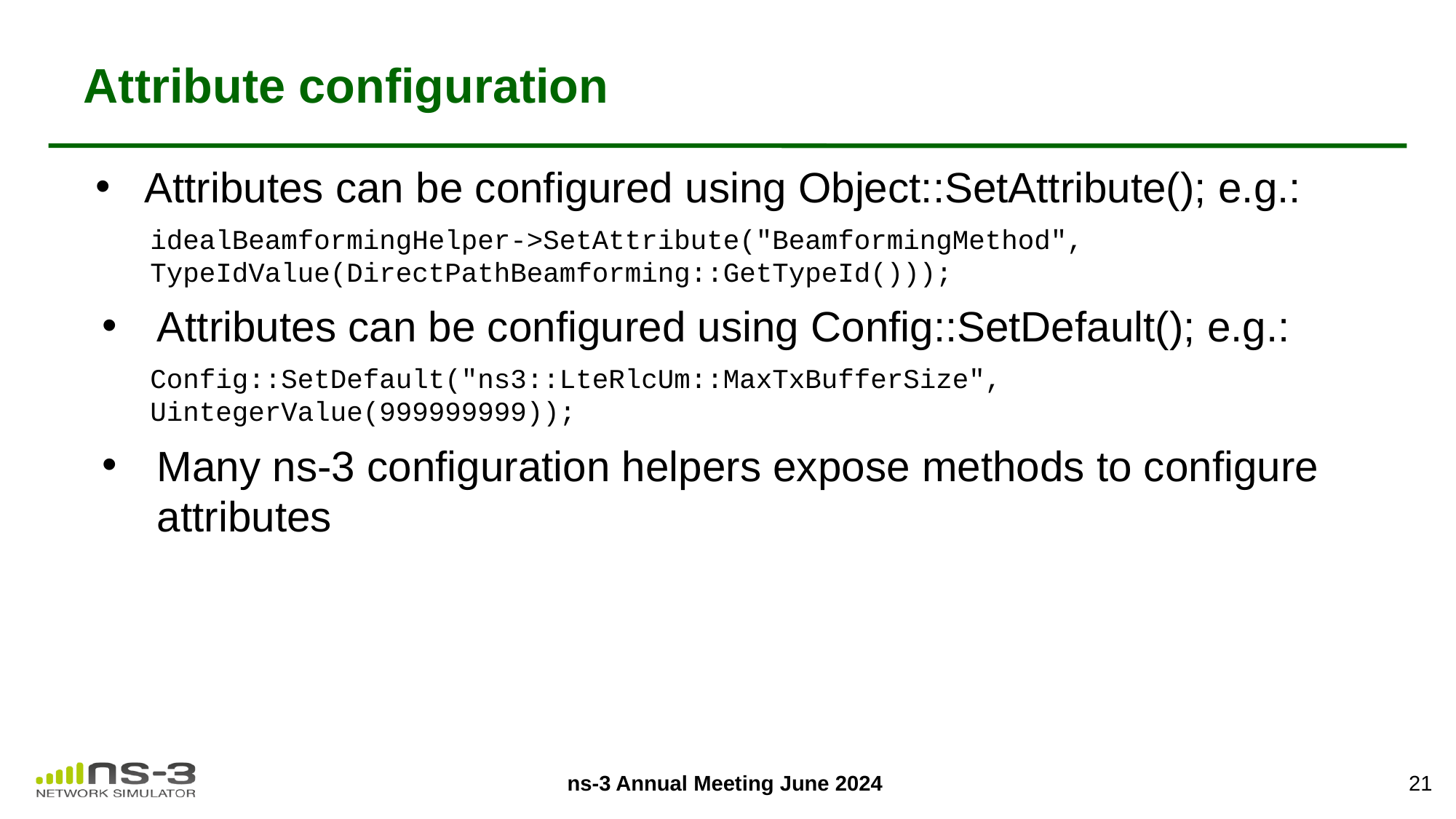

# Attribute configuration
 Attributes can be configured using Object::SetAttribute(); e.g.:
idealBeamformingHelper->SetAttribute("BeamformingMethod", TypeIdValue(DirectPathBeamforming::GetTypeId()));
Attributes can be configured using Config::SetDefault(); e.g.:
Config::SetDefault("ns3::LteRlcUm::MaxTxBufferSize", UintegerValue(999999999));
Many ns-3 configuration helpers expose methods to configure attributes

21
ns-3 Annual Meeting June 2024